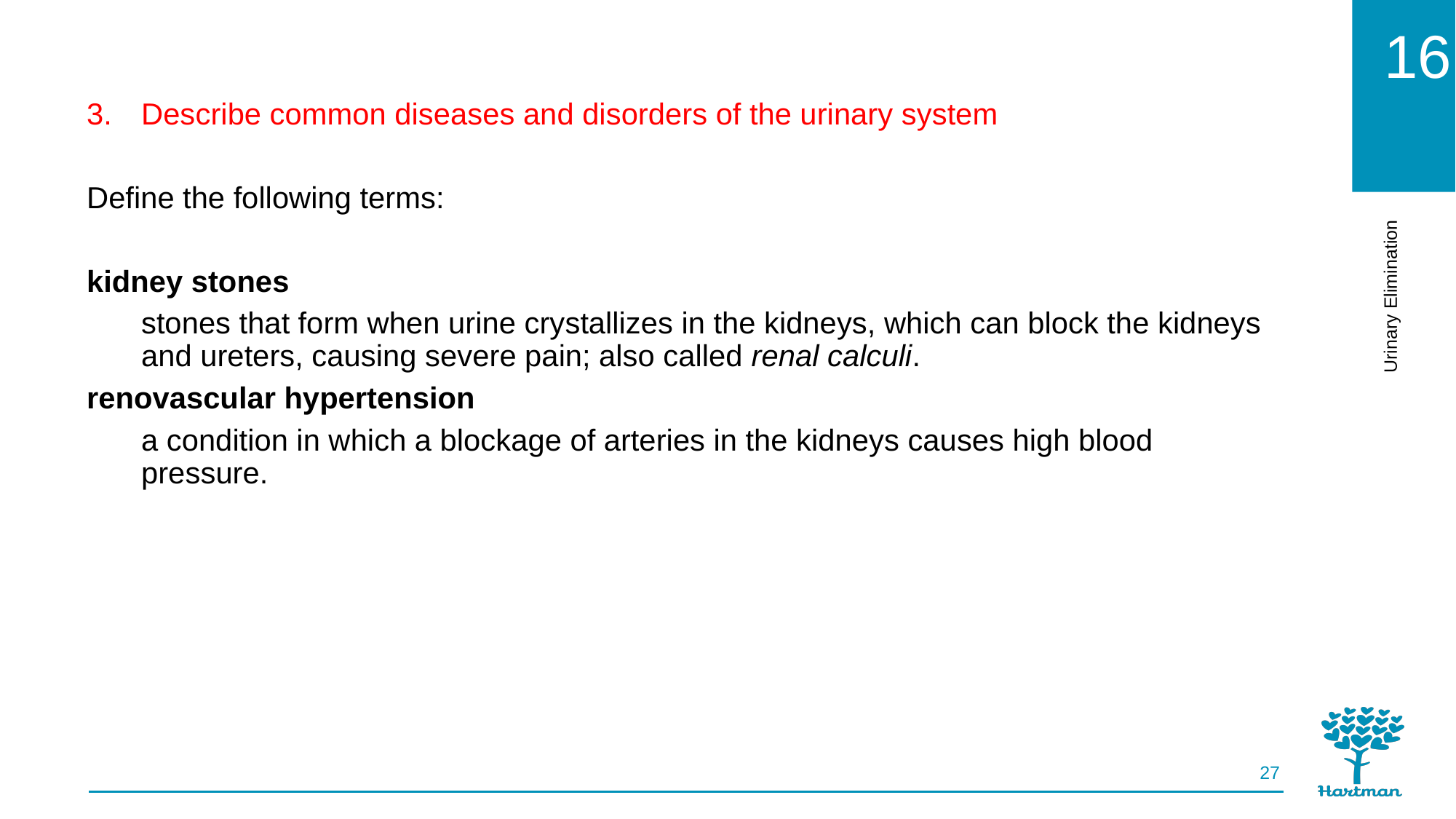

Describe common diseases and disorders of the urinary system

Define the following terms:

kidney stones
stones that form when urine crystallizes in the kidneys, which can block the kidneys and ureters, causing severe pain; also called renal calculi.
renovascular hypertension
a condition in which a blockage of arteries in the kidneys causes high blood pressure.

27